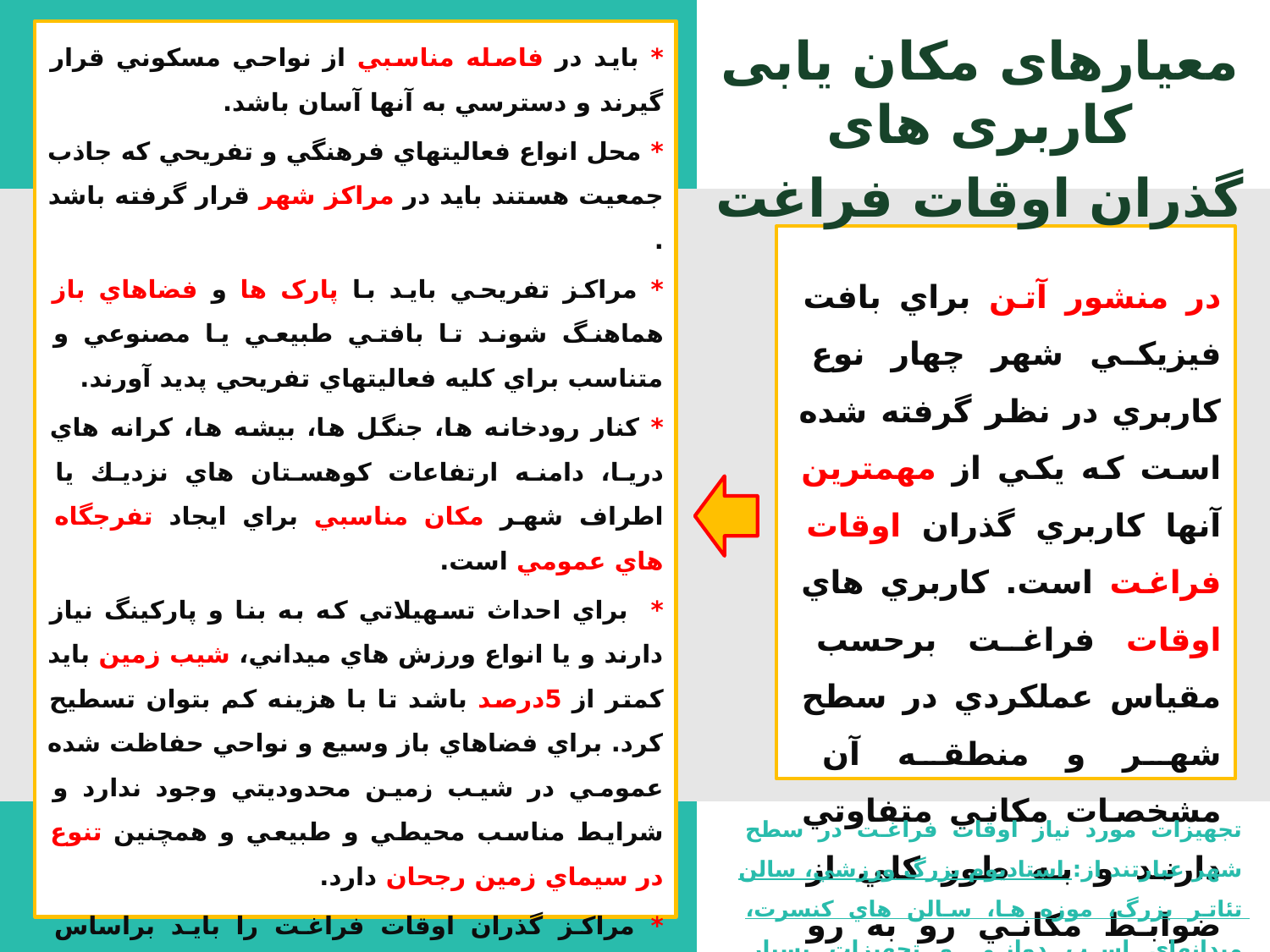

* بايد در فاصله مناسبي از نواحي مسكوني قرار گیرند و دسترسي به آنها آسان باشد.
* محل انواع فعالیتهاي فرهنگي و تفريحي كه جاذب جمعیت هستند بايد در مراكز شهر قرار گرفته باشد .
* مراكز تفريحي بايد با پارک ها و فضاهاي باز هماهنگ شوند تا بافتي طبیعي يا مصنوعي و متناسب براي كلیه فعالیتهاي تفريحي پديد آورند.
* كنار رودخانه ها، جنگل ها، بیشه ها، كرانه هاي دريا، دامنه ارتفاعات كوهستان هاي نزديك يا اطراف شهر مكان مناسبي براي ايجاد تفرجگاه هاي عمومي است.
*  براي احداث تسهیلاتي كه به بنا و پاركینگ نیاز دارند و يا انواع ورزش هاي میداني، شیب زمین باید کمتر از 5درصد باشد تا با هزينه كم بتوان تسطیح كرد. براي فضاهاي باز وسیع و نواحي حفاظت شده عمومي در شیب زمین محدوديتي وجود ندارد و شرايط مناسب محیطي و طبیعي و همچنین تنوع در سیماي زمین رجحان دارد.
* مراكز گذران اوقات فراغت را بايد براساس ظرفیت، وسعت، جاذبه فضايي، میزان استفاده و شعاع دسترسي طبقه بندي كرد و تجهیزات متناسب را فراهم آورد .
*  بنابر این اساس تجهیزات اوقات فراغت محله ميتواند شامل فضاي سبز، همانند باغچه هاي كوچك يا امكانات فرهنگي مانند كتابخانه يا ورزشي مانند استخر يا زمین ورزشي باشد.
معیارهای مکان یابی کاربری های
 گذران اوقات فراغت

در منشور آتن براي بافت فیزيكي شهر چهار نوع كاربري در نظر گرفته شده است كه يكي از مهمترين آنها كاربري گذران اوقات فراغت است. كاربري هاي اوقات فراغت برحسب مقیاس عملكردي در سطح شهر و منطقه آن مشخصات مكاني متفاوتي دارند و به طور كلي از ضوابط مكاني رو به رو پیروی مي كنند.

تجهیزات مورد نیاز اوقات فراغت در سطح شهر عبارتند از: استاديوم بزرگ ورزشي، سالن تئاتر بزرگ، موزه ها، سالن هاي كنسرت، میدانهاي اسب دواني و تجهیزات بسیار اختصاصي ديگر كه هر روز توسعه مي يابند.